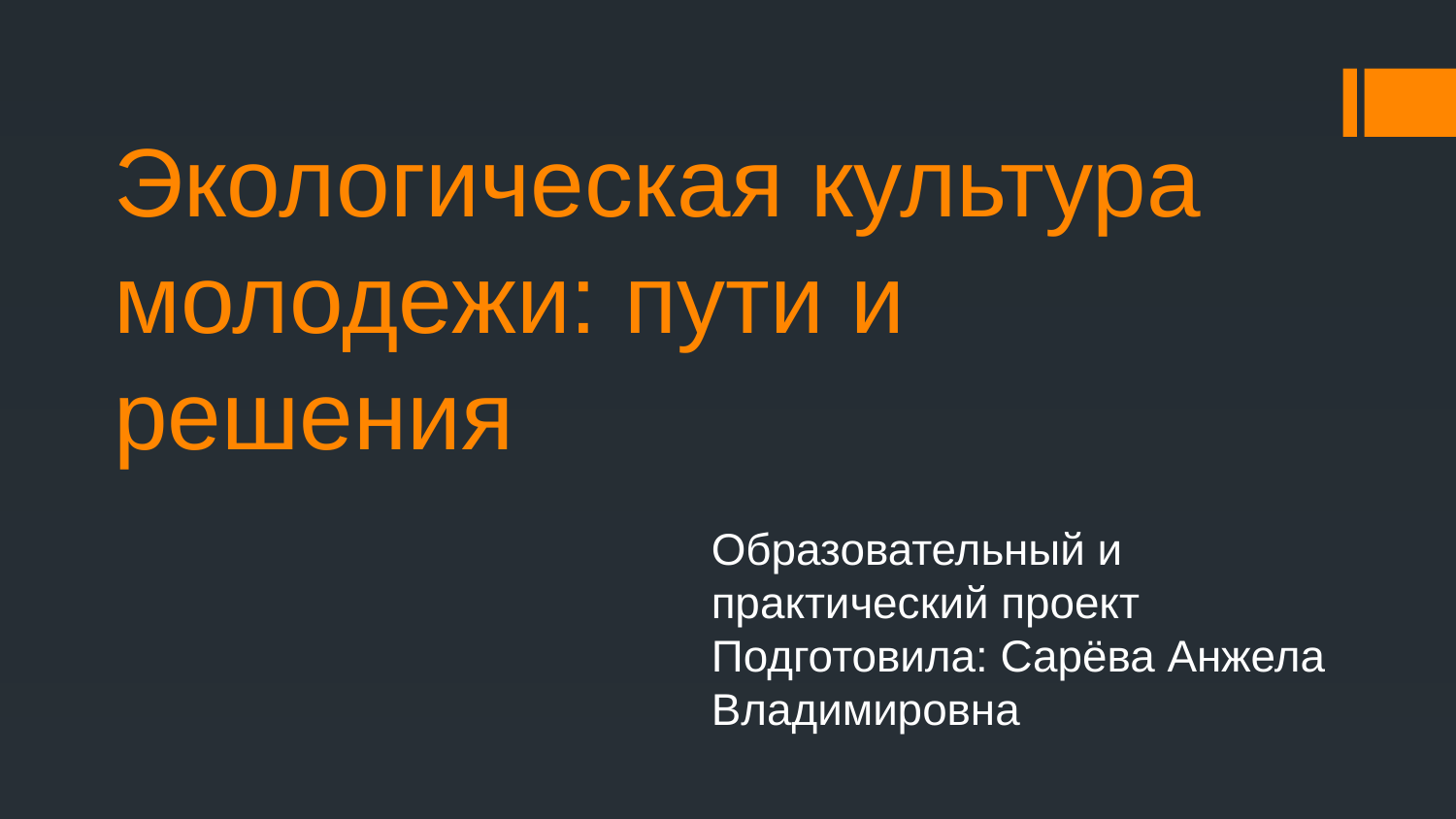

# Экологическая культура молодежи: пути и решения
Образовательный и практический проект
Подготовила: Сарёва Анжела Владимировна